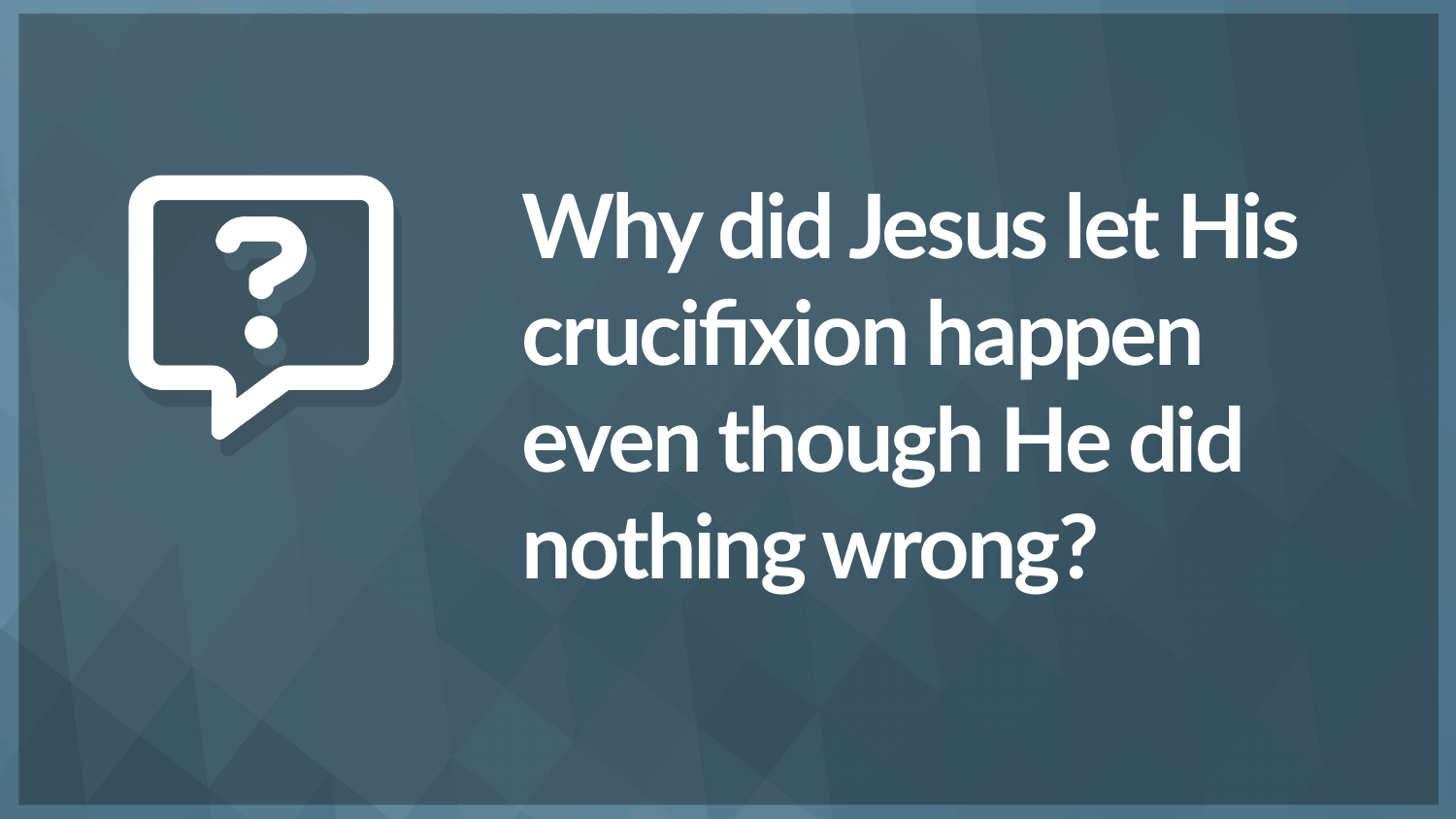

# Why did Jesus let His crucifixion happen even though He did nothing wrong?